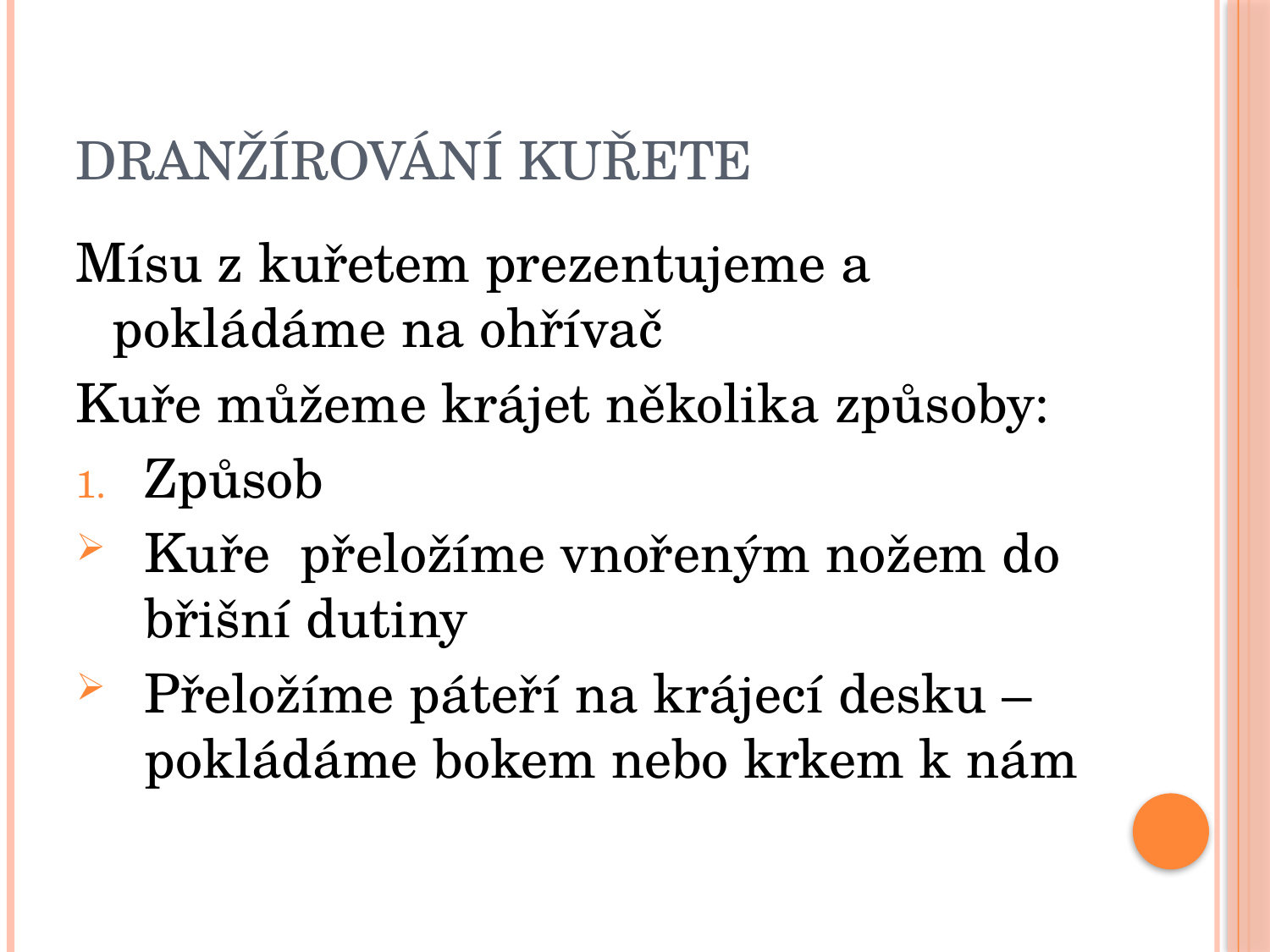

# Dranžírování kuřete
Mísu z kuřetem prezentujeme a pokládáme na ohřívač
Kuře můžeme krájet několika způsoby:
Způsob
Kuře  přeložíme vnořeným nožem do břišní dutiny
Přeložíme páteří na krájecí desku – pokládáme bokem nebo krkem k nám